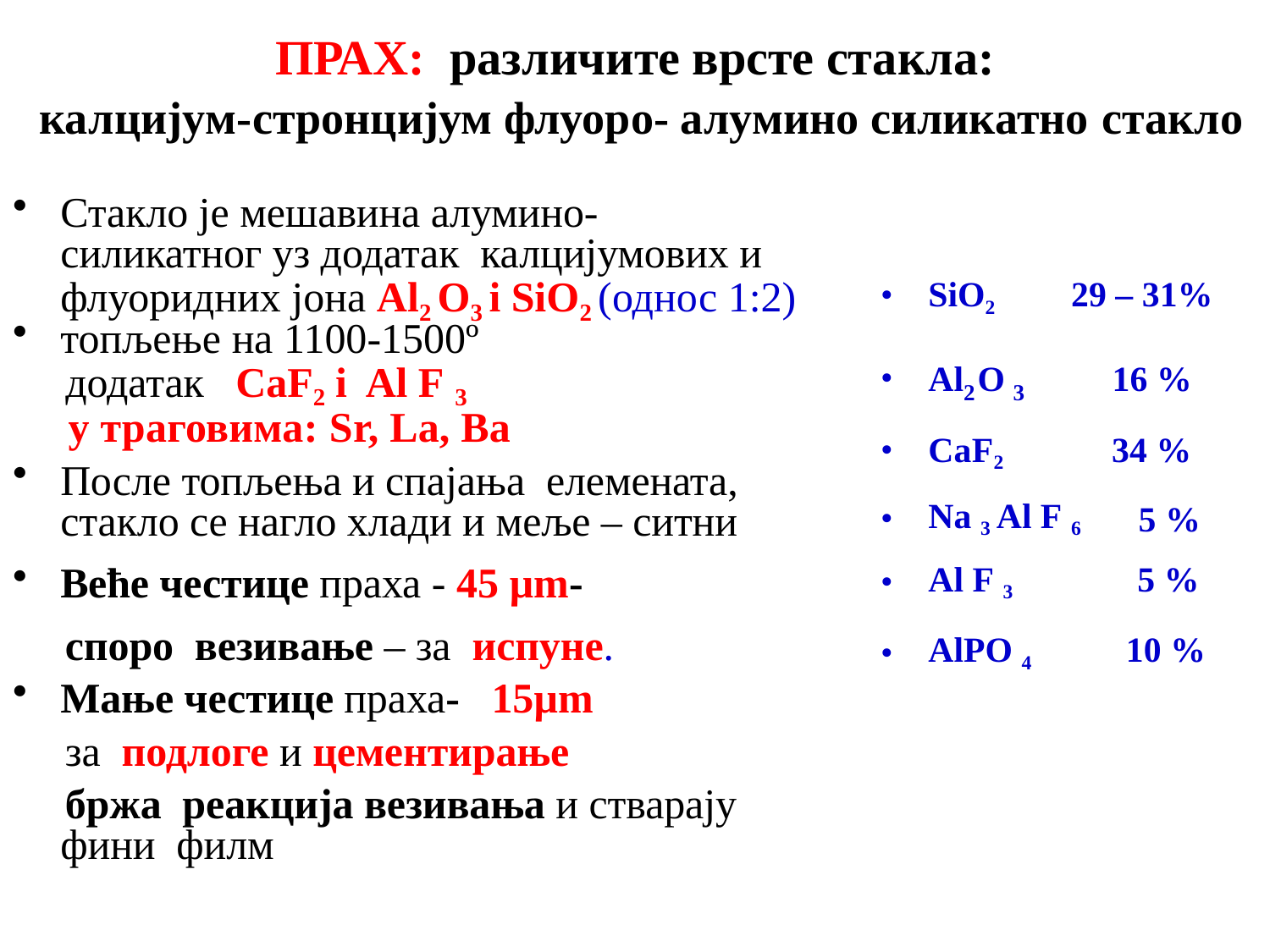

# ПРАХ:  различите врсте стакла: калцијум-стронцијум флуоро- алумино силикатно стакло
Стакло је мешавина алумино- силикатног уз додатак  калцијумових и  флуоридних јона Al2 O3 i SiO2 (однос 1:2)
топљење на 1100-1500º
     додатак   CaF2 i  Al F 3
        у траговима: Sr, La, Ba
После топљења и спајања  елемената, стакло се нагло хлади и меље – ситни
Веће честице праха - 45 µm-
     споро  везивање – за  испуне.
Мање честице праха-   15µm
     за  подлоге и цементирање
     бржа  реакција везивања и стварају фини  филм
SiO2
29 – 31%
Al	O
CaF2
16 %
34 %
2	3
| Na 3 Al F 6 | 5 % |
| --- | --- |
| Al F 3 | 5 % |
| AlPO 4 | 10 % |